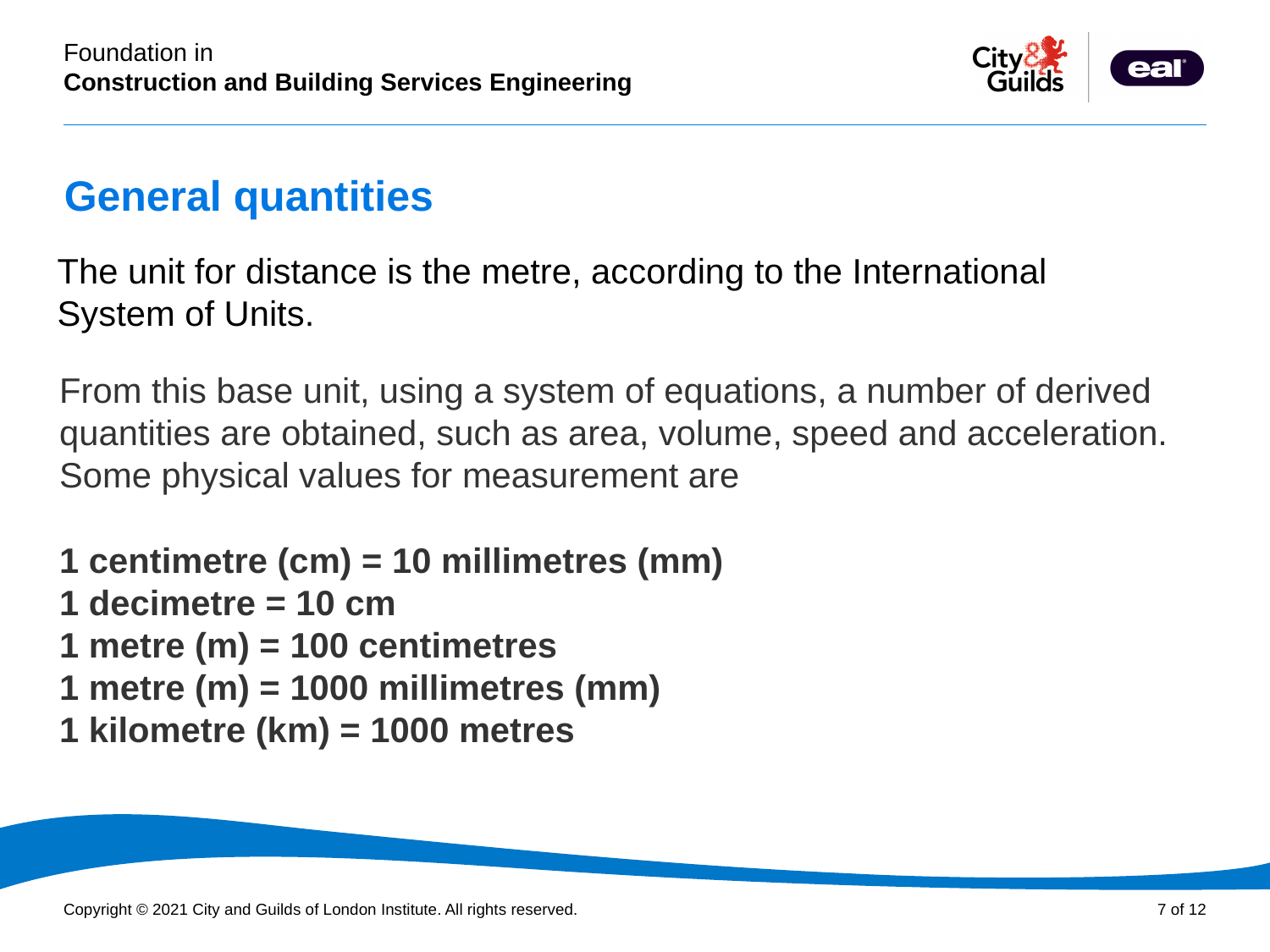

# General quantities
The unit for distance is the metre, according to the International System of Units.
From this base unit, using a system of equations, a number of derived quantities are obtained, such as area, volume, speed and acceleration.
Some physical values for measurement are

1 centimetre (cm) = 10 millimetres (mm)
1 decimetre = 10 cm
1 metre (m) = 100 centimetres
1 metre (m) = 1000 millimetres (mm)
1 kilometre (km) = 1000 metres